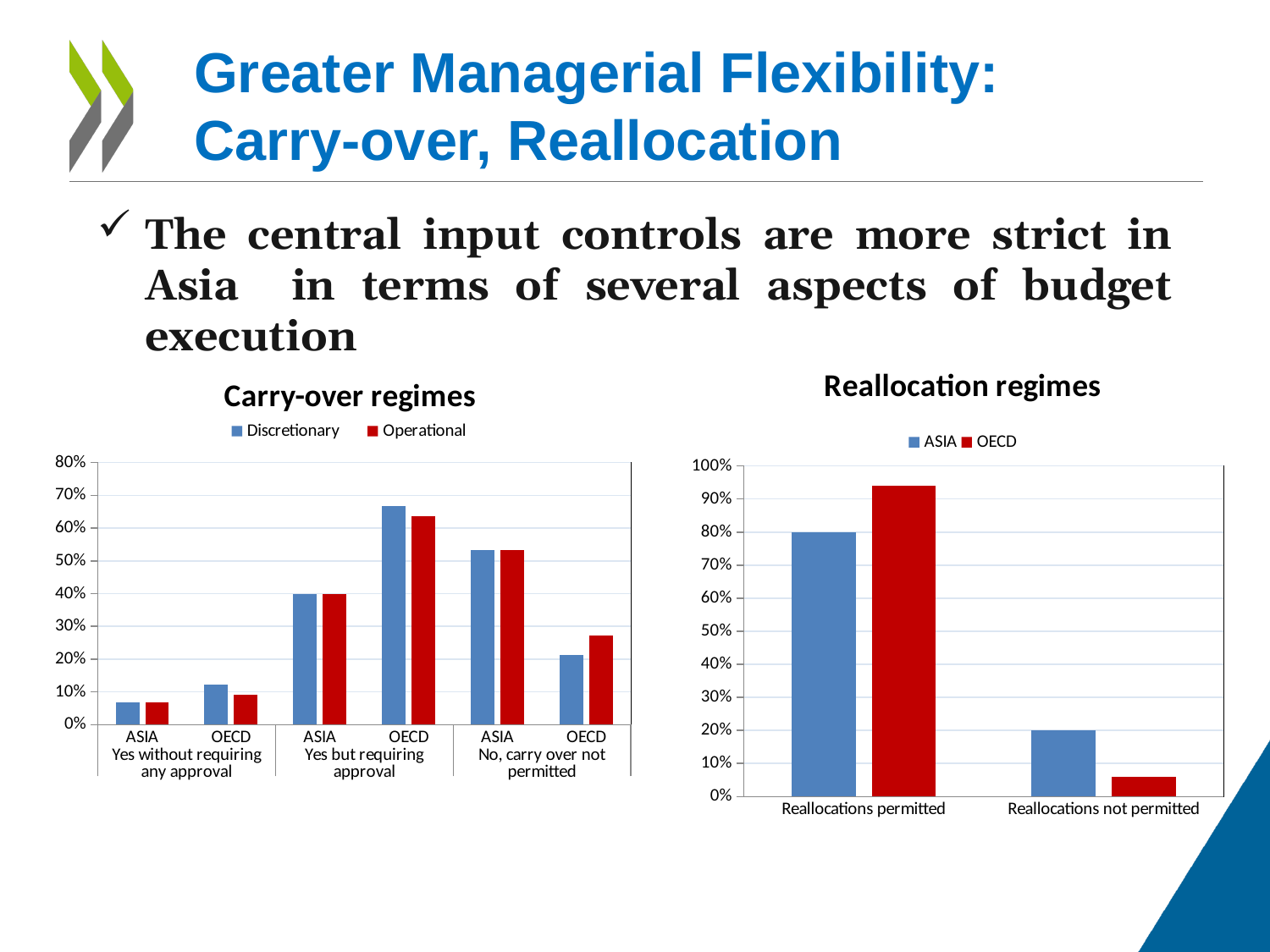

# Greater Managerial Flexibility: Carry-over, Reallocation
The central input controls are more strict in Asia  in terms of several aspects of budget execution

### Chart: Reallocation regimes

| Category | ASIA | OECD |
|---|---|---|
| Reallocations permitted | 0.8 | 0.9393939393939394 |
| Reallocations not permitted | 0.2 | 0.06060606060606061 |

### Chart: Carry-over regimes

| Category | Discretionary | Operational |
|---|---|---|
| ASIA | 0.06666666666666667 | 0.06666666666666667 |
| OECD | 0.12121212121212122 | 0.09090909090909091 |
| ASIA | 0.4 | 0.4 |
| OECD | 0.6666666666666666 | 0.6363636363636364 |
| ASIA | 0.5333333333333333 | 0.5333333333333333 |
| OECD | 0.21212121212121213 | 0.2727272727272727 |